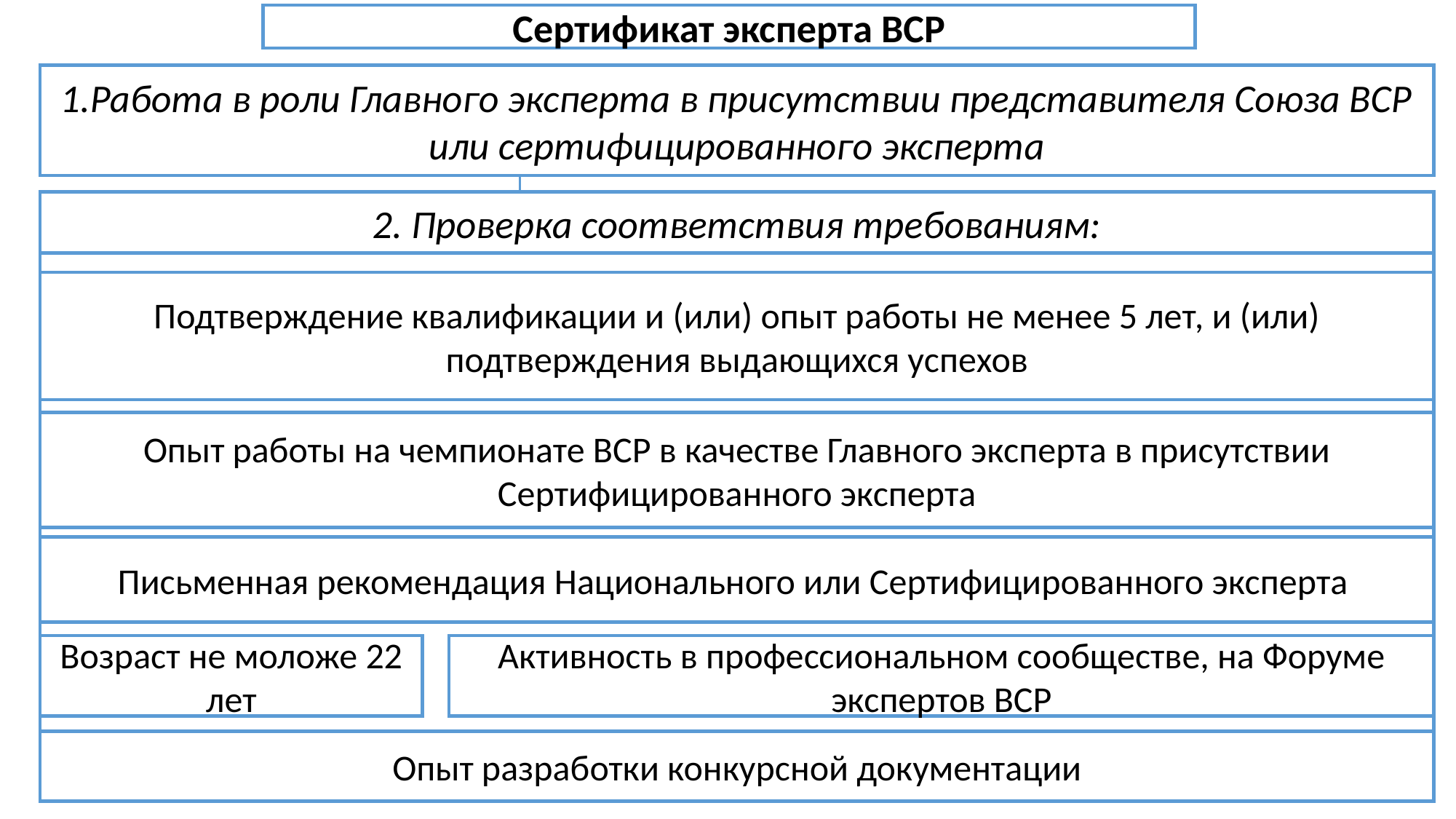

Сертификат эксперта ВСР
1.Работа в роли Главного эксперта в присутствии представителя Союза ВСР или сертифицированного эксперта
2. Проверка соответствия требованиям:
Подтверждение квалификации и (или) опыт работы не менее 5 лет, и (или) подтверждения выдающихся успехов
Опыт работы на чемпионате ВСР в качестве Главного эксперта в присутствии Сертифицированного эксперта
Письменная рекомендация Национального или Сертифицированного эксперта
Возраст не моложе 22 лет
Активность в профессиональном сообществе, на Форуме экспертов ВСР
Опыт разработки конкурсной документации